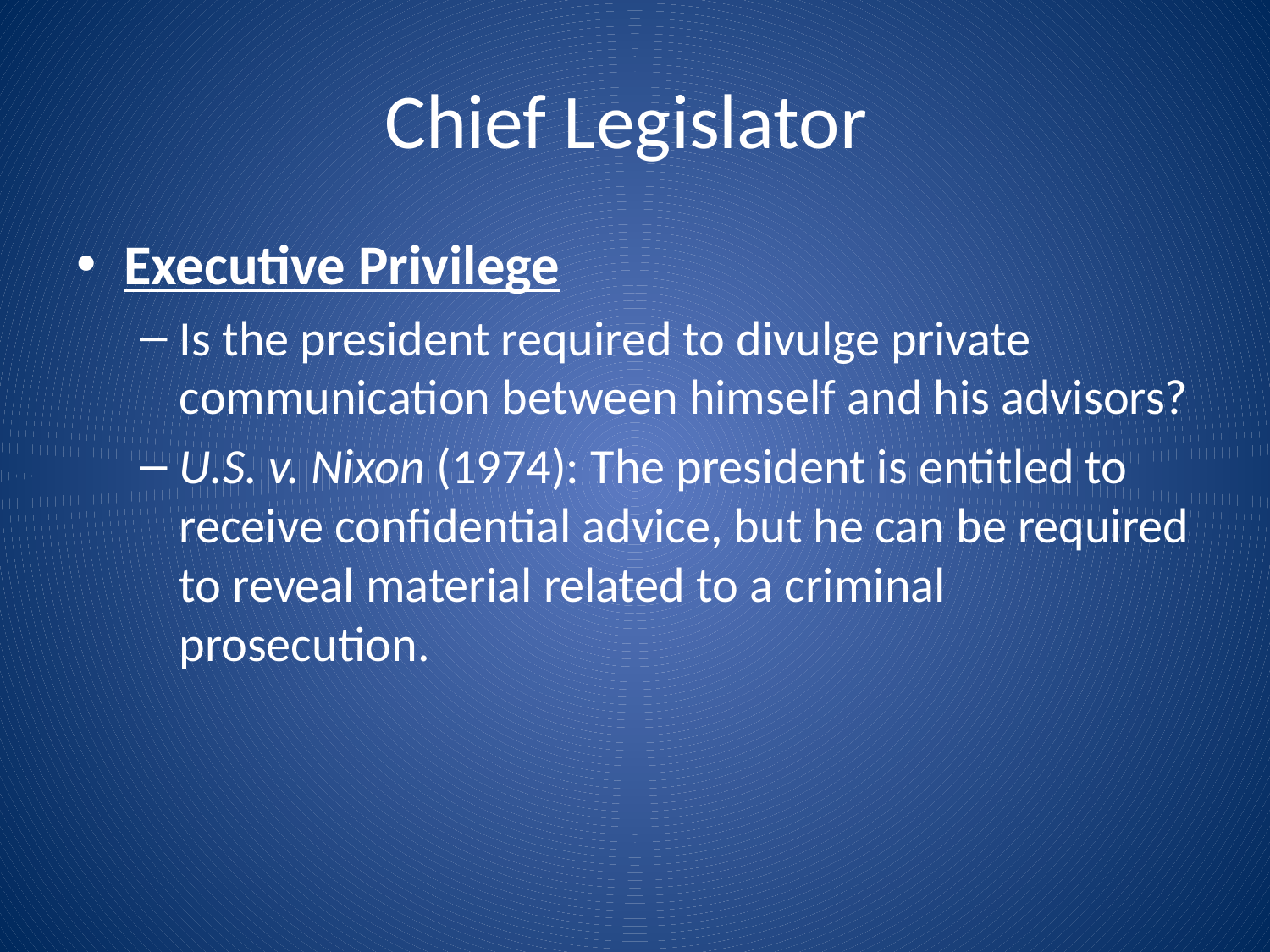

# Chief Legislator
Executive Privilege
Is the president required to divulge private communication between himself and his advisors?
U.S. v. Nixon (1974): The president is entitled to receive confidential advice, but he can be required to reveal material related to a criminal prosecution.